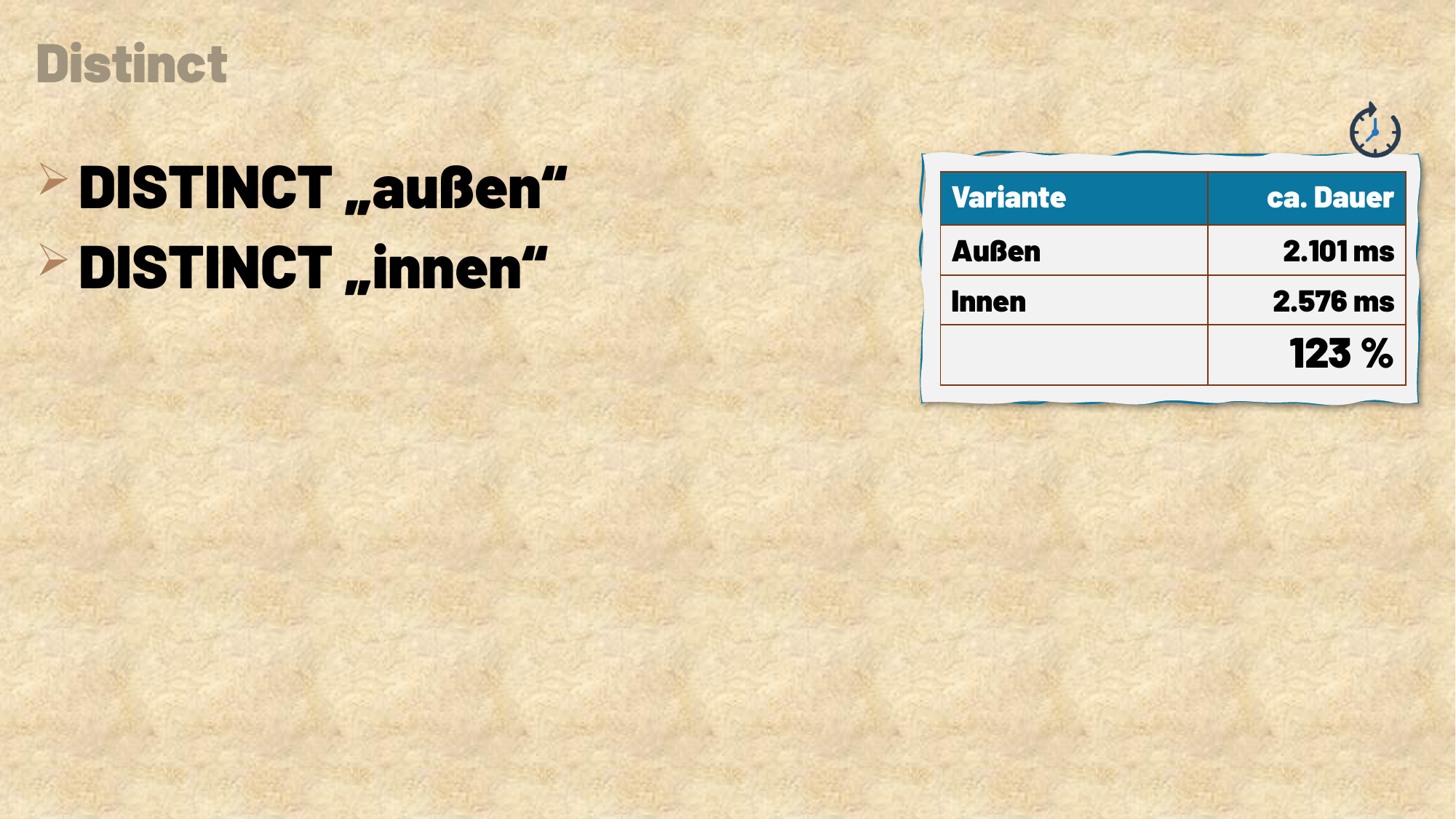

# Distinct
DISTINCT „außen“
DISTINCT „innen“
Außen
2.101 ms
Innen
2.576 ms
123 %